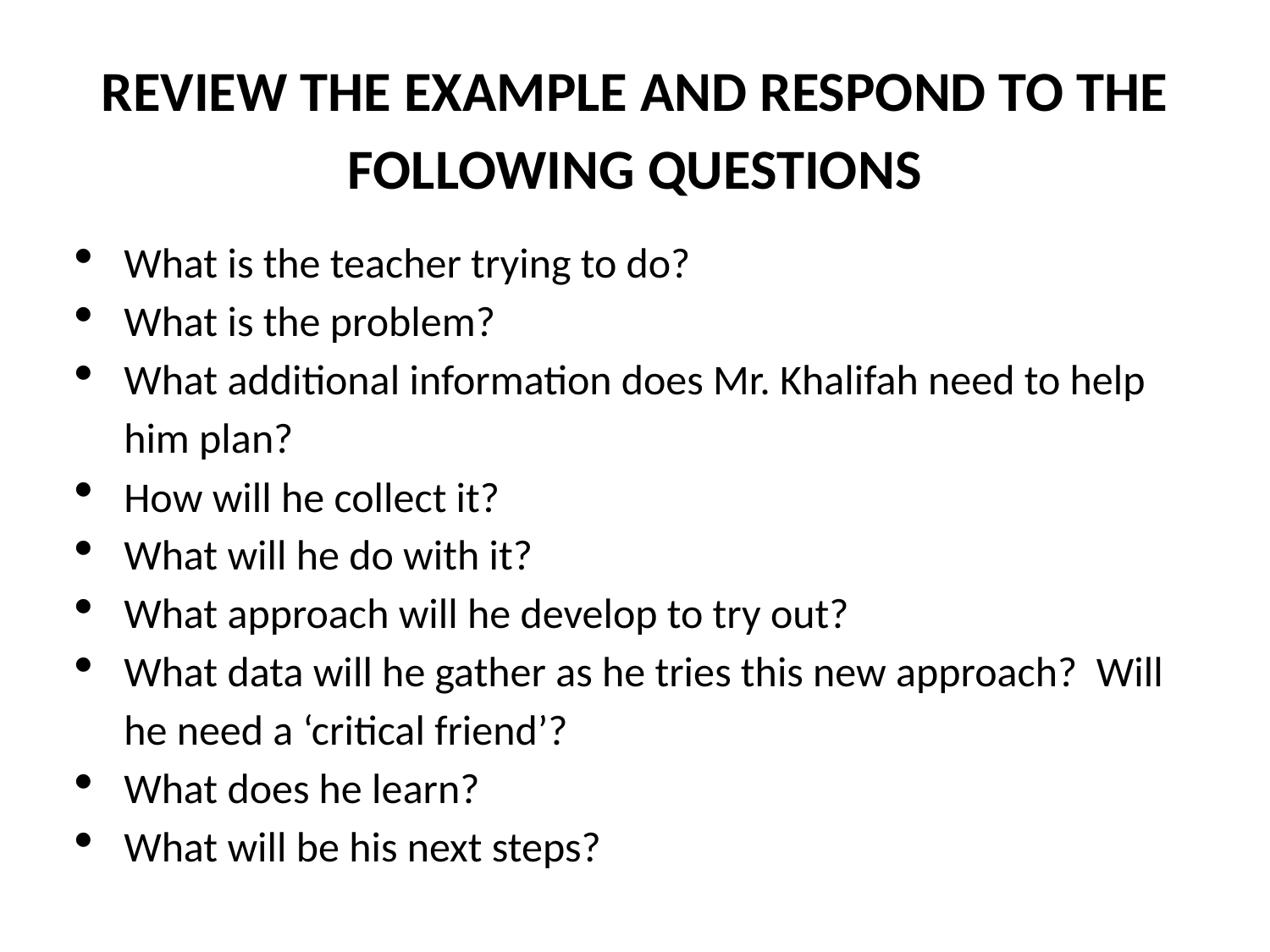

# REVIEW THE EXAMPLE AND RESPOND TO THE FOLLOWING QUESTIONS
What is the teacher trying to do?
What is the problem?
What additional information does Mr. Khalifah need to help him plan?
How will he collect it?
What will he do with it?
What approach will he develop to try out?
What data will he gather as he tries this new approach?  Will he need a ‘critical friend’?
What does he learn?
What will be his next steps?